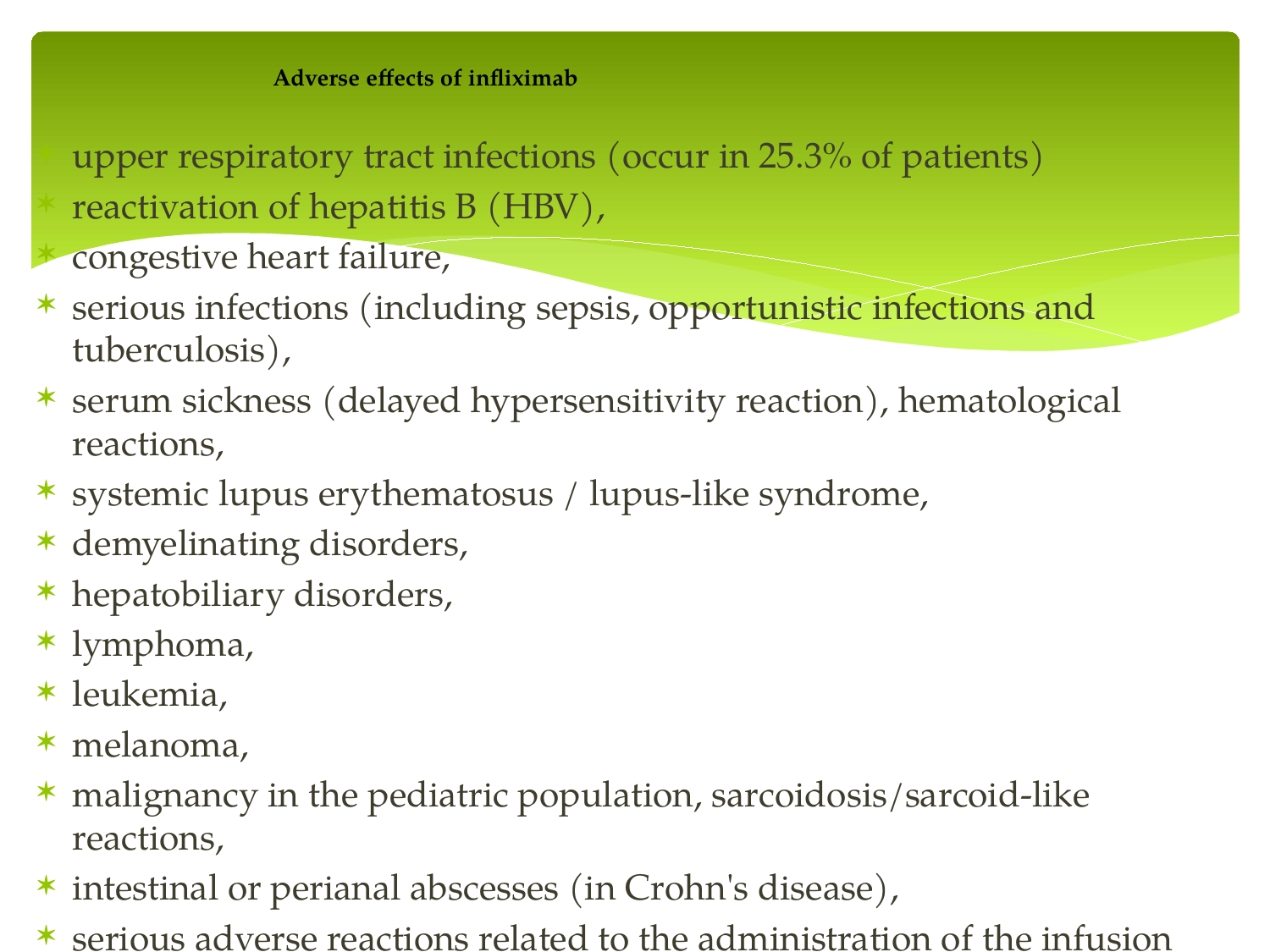

# Adverse effects of infliximab
upper respiratory tract infections (occur in 25.3% of patients)
reactivation of hepatitis B (HBV),
congestive heart failure,
serious infections (including sepsis, opportunistic infections and tuberculosis),
serum sickness (delayed hypersensitivity reaction), hematological reactions,
systemic lupus erythematosus / lupus-like syndrome,
demyelinating disorders,
hepatobiliary disorders,
lymphoma,
leukemia,
melanoma,
malignancy in the pediatric population, sarcoidosis/sarcoid-like reactions,
intestinal or perianal abscesses (in Crohn's disease),
serious adverse reactions related to the administration of the infusion